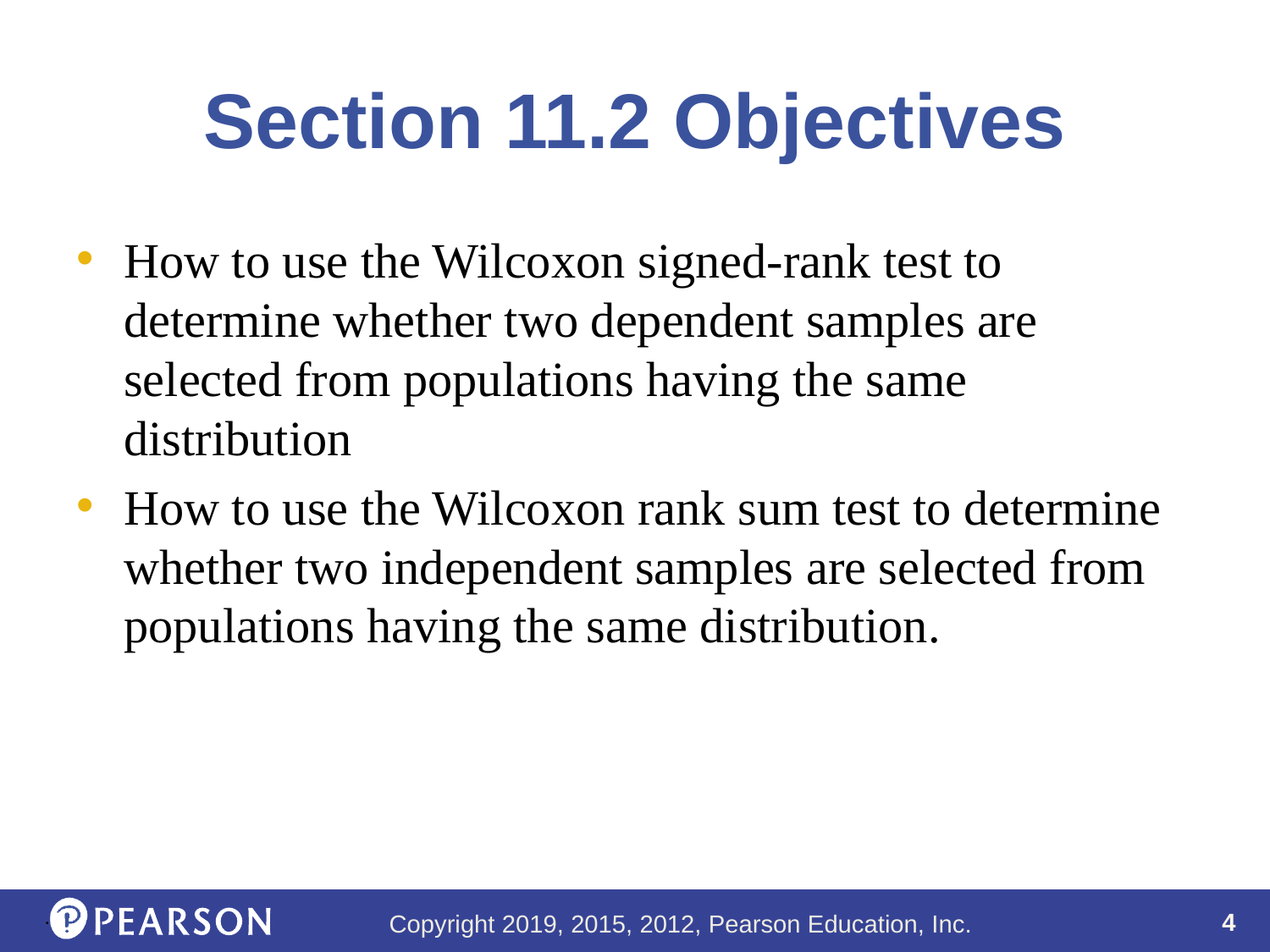

# Section 11.2 Objectives
How to use the Wilcoxon signed-rank test to determine whether two dependent samples are selected from populations having the same distribution
How to use the Wilcoxon rank sum test to determine whether two independent samples are selected from populations having the same distribution.
.